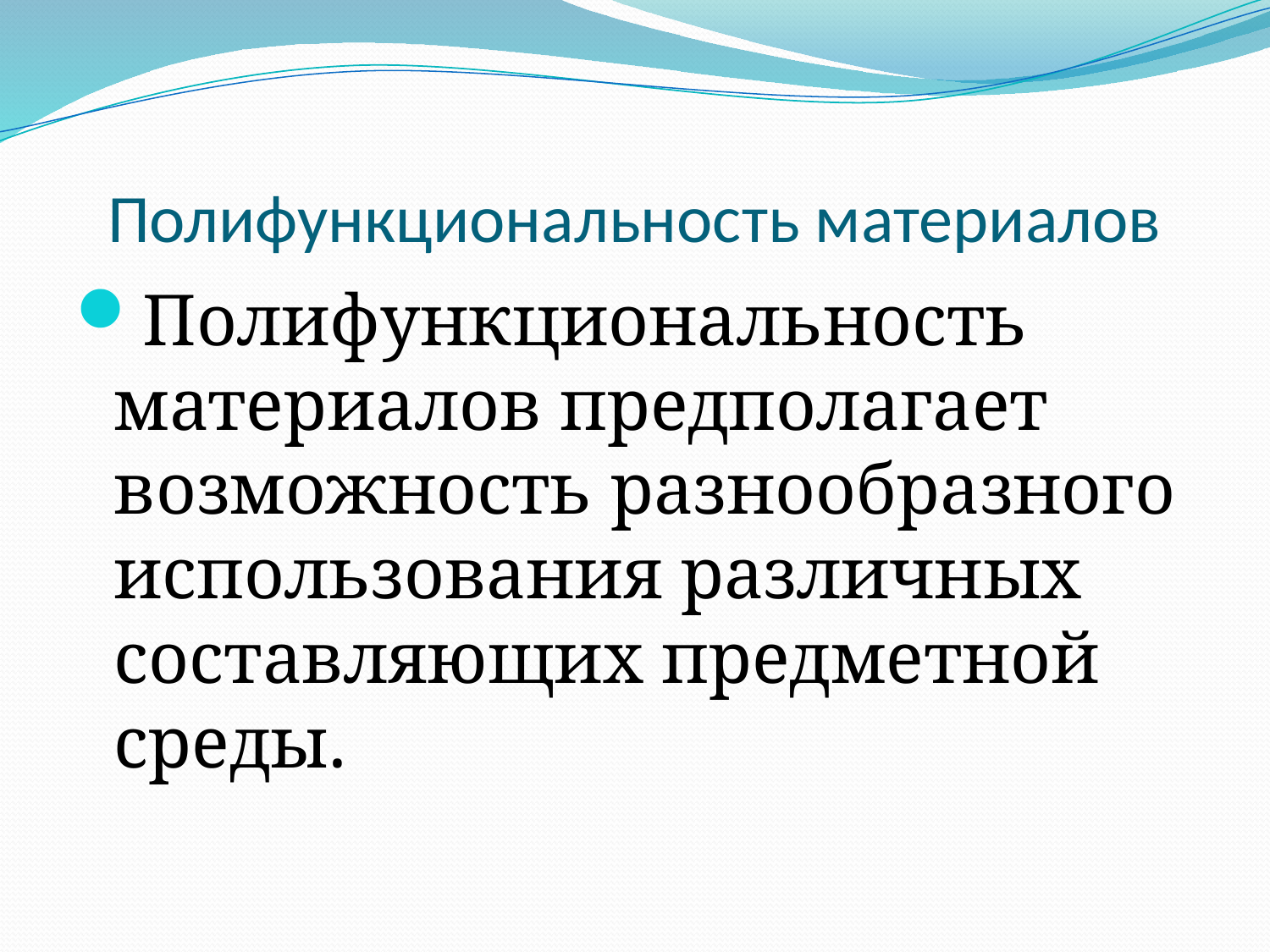

# Полифункциональность материалов
Полифункциональность материалов предполагает возможность разнообразного использования различных составляющих предметной среды.